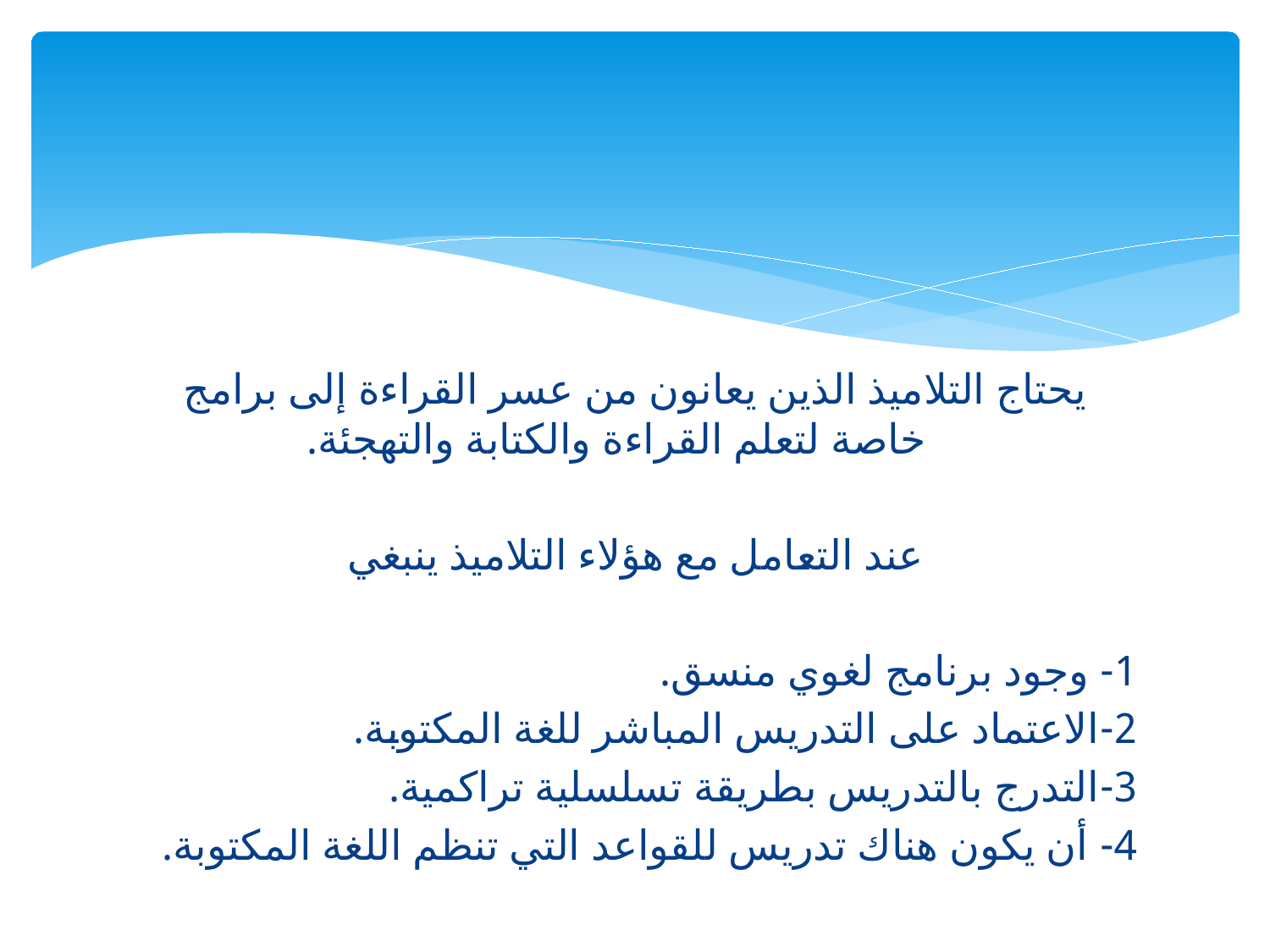

#
يحتاج التلاميذ الذين يعانون من عسر القراءة إلى برامج خاصة لتعلم القراءة والكتابة والتهجئة.

عند التعامل مع هؤلاء التلاميذ ينبغي

1- وجود برنامج لغوي منسق.
2-الاعتماد على التدريس المباشر للغة المكتوبة.
3-التدرج بالتدريس بطريقة تسلسلية تراكمية.
4- أن يكون هناك تدريس للقواعد التي تنظم اللغة المكتوبة.